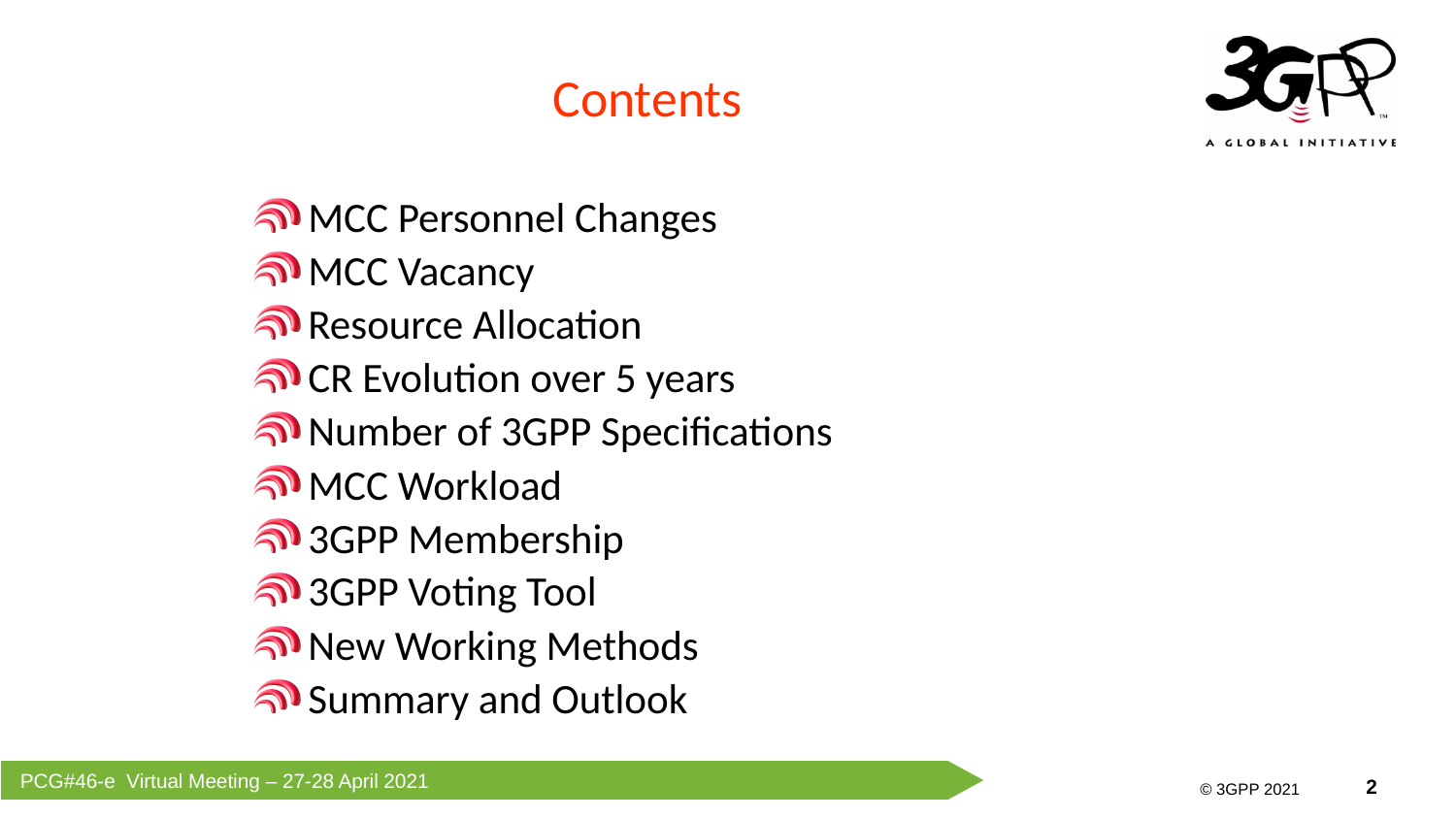

# Contents
 MCC Personnel Changes
 MCC Vacancy
 Resource Allocation
 CR Evolution over 5 years
 Number of 3GPP Specifications
 MCC Workload
 3GPP Membership
 3GPP Voting Tool
 New Working Methods
 Summary and Outlook